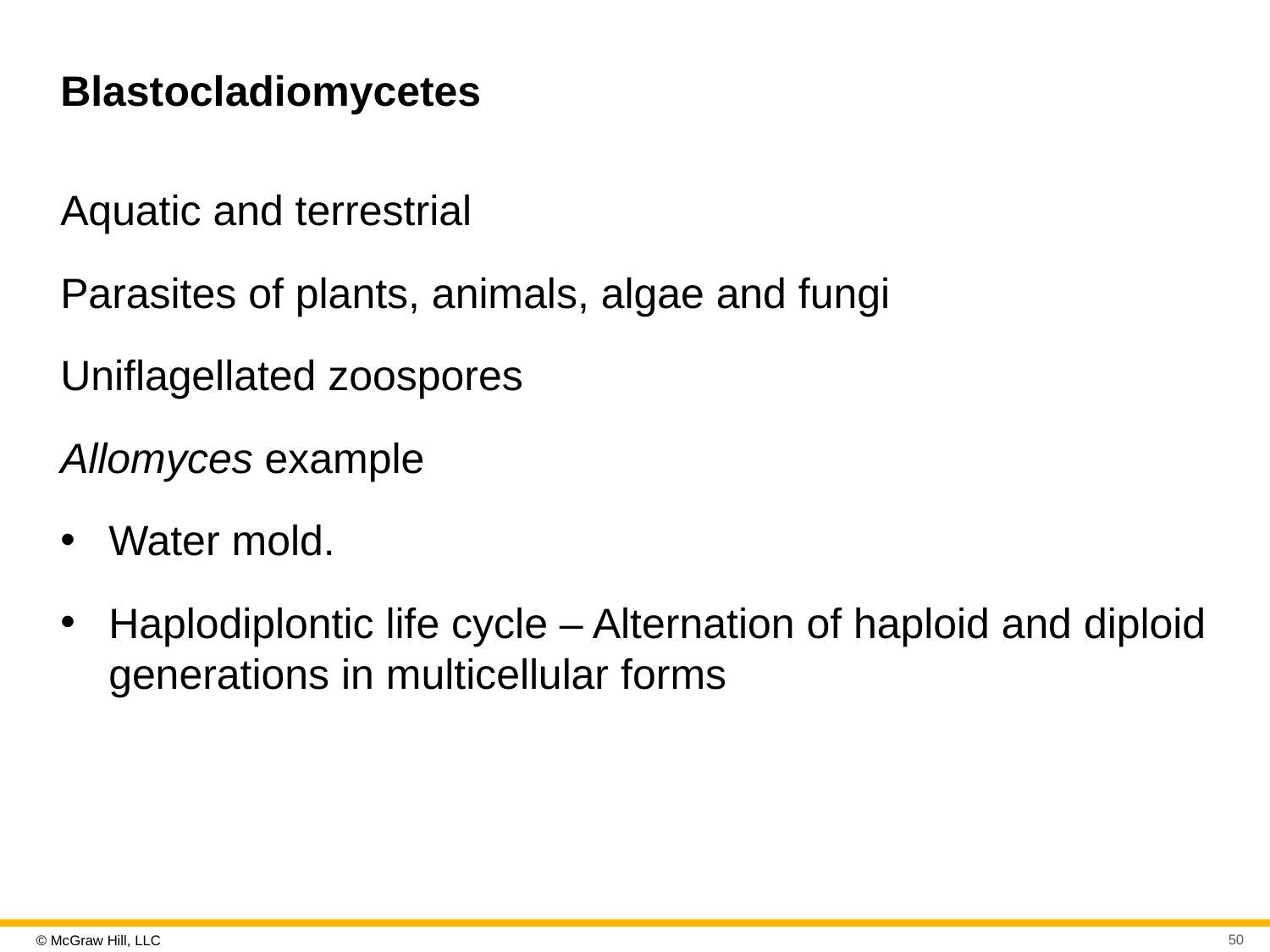

# Blastocladiomycetes
Aquatic and terrestrial
Parasites of plants, animals, algae and fungi
Uniflagellated zoospores
Allomyces example
Water mold.
Haplodiplontic life cycle – Alternation of haploid and diploid generations in multicellular forms
50